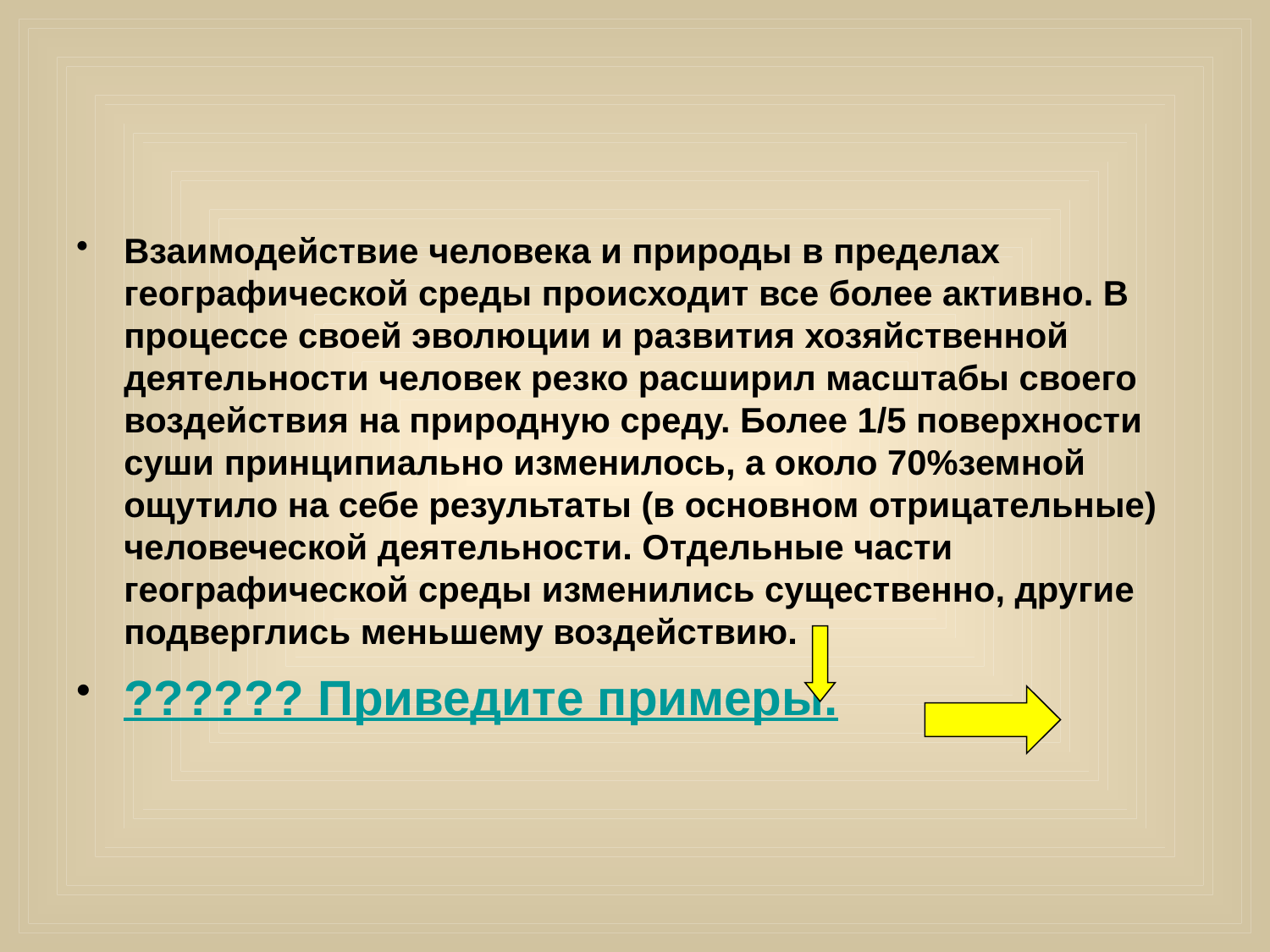

#
Взаимодействие человека и природы в пределах географической среды происходит все более активно. В процессе своей эволюции и развития хозяйственной деятельности человек резко расширил масштабы своего воздействия на природную среду. Более 1/5 поверхности суши принципиально изменилось, а около 70%земной ощутило на себе результаты (в основном отрицательные) человеческой деятельности. Отдельные части географической среды изменились существенно, другие подверглись меньшему воздействию.
?????? Приведите примеры.